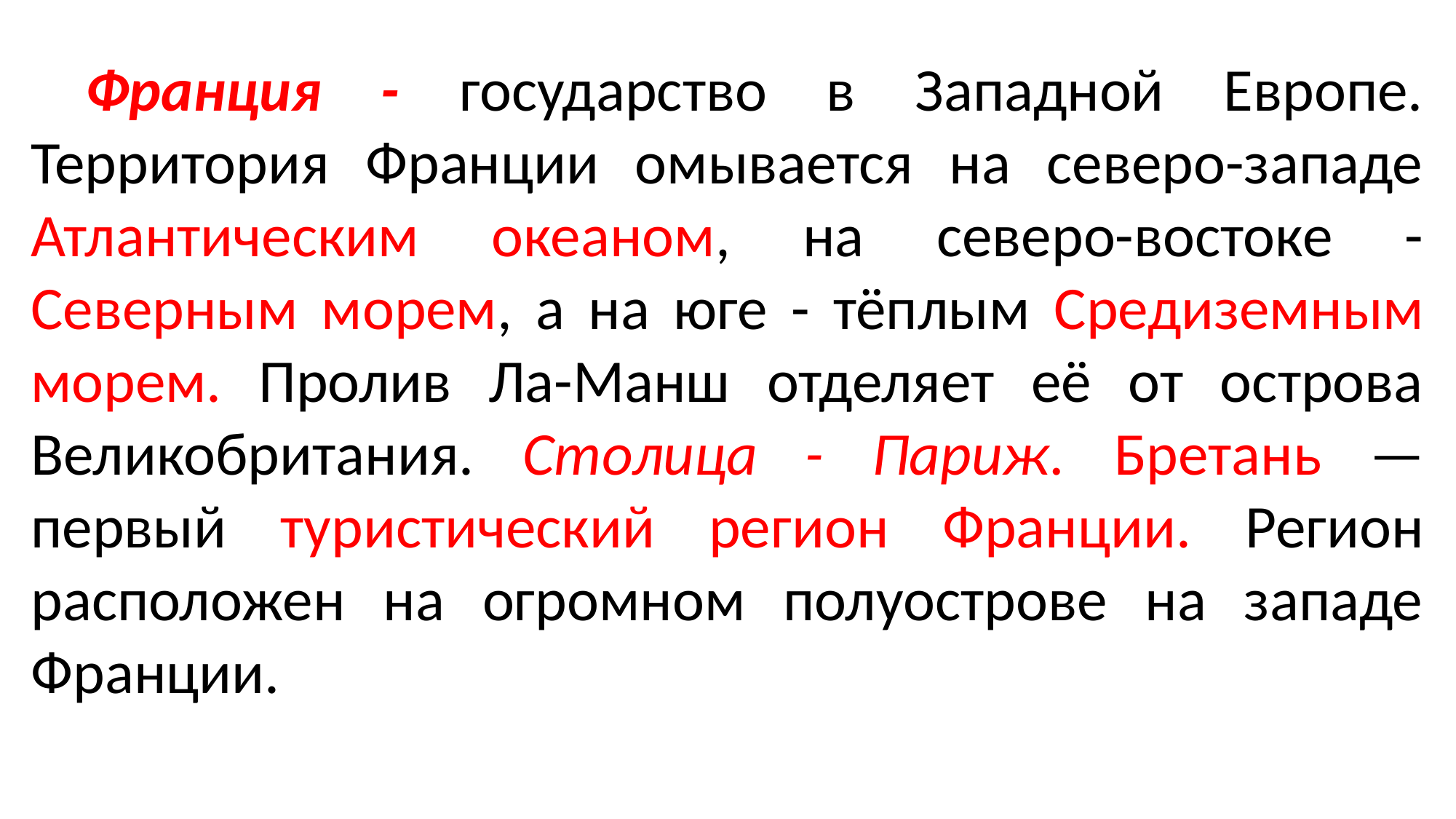

Франция - государство в Западной Европе. Территория Франции омывается на северо-западе Атлантическим океаном, на северо-востоке - Северным морем, а на юге - тёплым Средиземным морем. Пролив Ла-Манш отделяет её от острова Великобритания. Столица - Париж. Бретань — первый туристический регион Франции. Регион расположен на огромном полуострове на западе Франции.